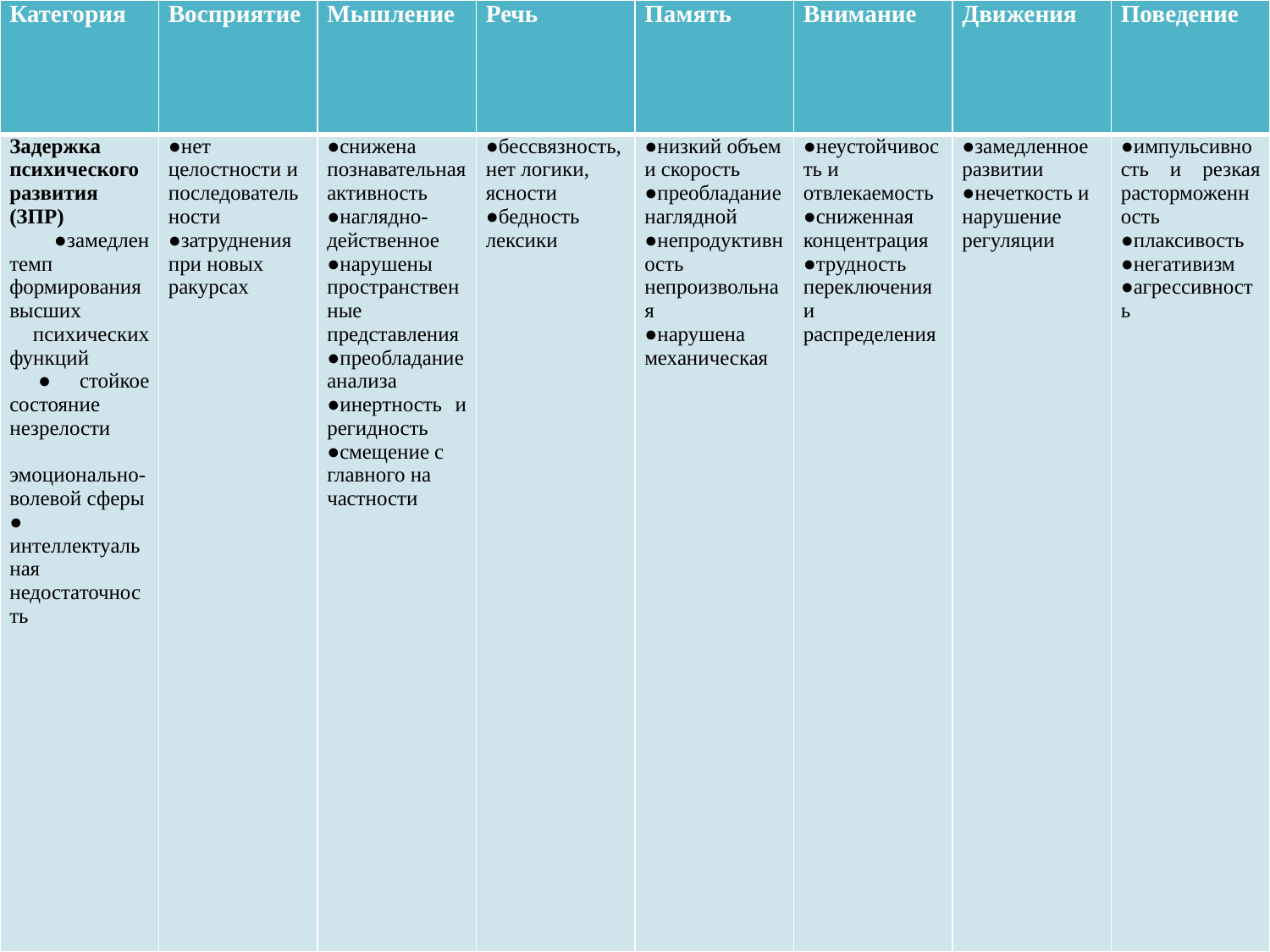

| Категория | Восприятие | Мышление | Речь | Память | Внимание | Движения | Поведение |
| --- | --- | --- | --- | --- | --- | --- | --- |
| Задержка психического развития (ЗПР) ●замедлен темп формирования высших психических функций ● стойкое состояние незрелости эмоционально-волевой сферы ● интеллектуальная недостаточность | ●нет целостности и последовательности ●затруднения при новых ракурсах | ●снижена познавательная активность ●наглядно-действенное ●нарушены пространственные представления ●преобладание анализа ●инертность и регидность ●смещение с главного на частности | ●бессвязность, нет логики, ясности ●бедность лексики | ●низкий объем и скорость ●преобладание наглядной ●непродуктивность непроизвольная ●нарушена механическая | ●неустойчивость и отвлекаемость ●сниженная концентрация ●трудность переключения и распределения | ●замедленное развитии ●нечеткость и нарушение регуляции | ●импульсивность и резкая расторможенность ●плаксивость ●негативизм ●агрессивность |